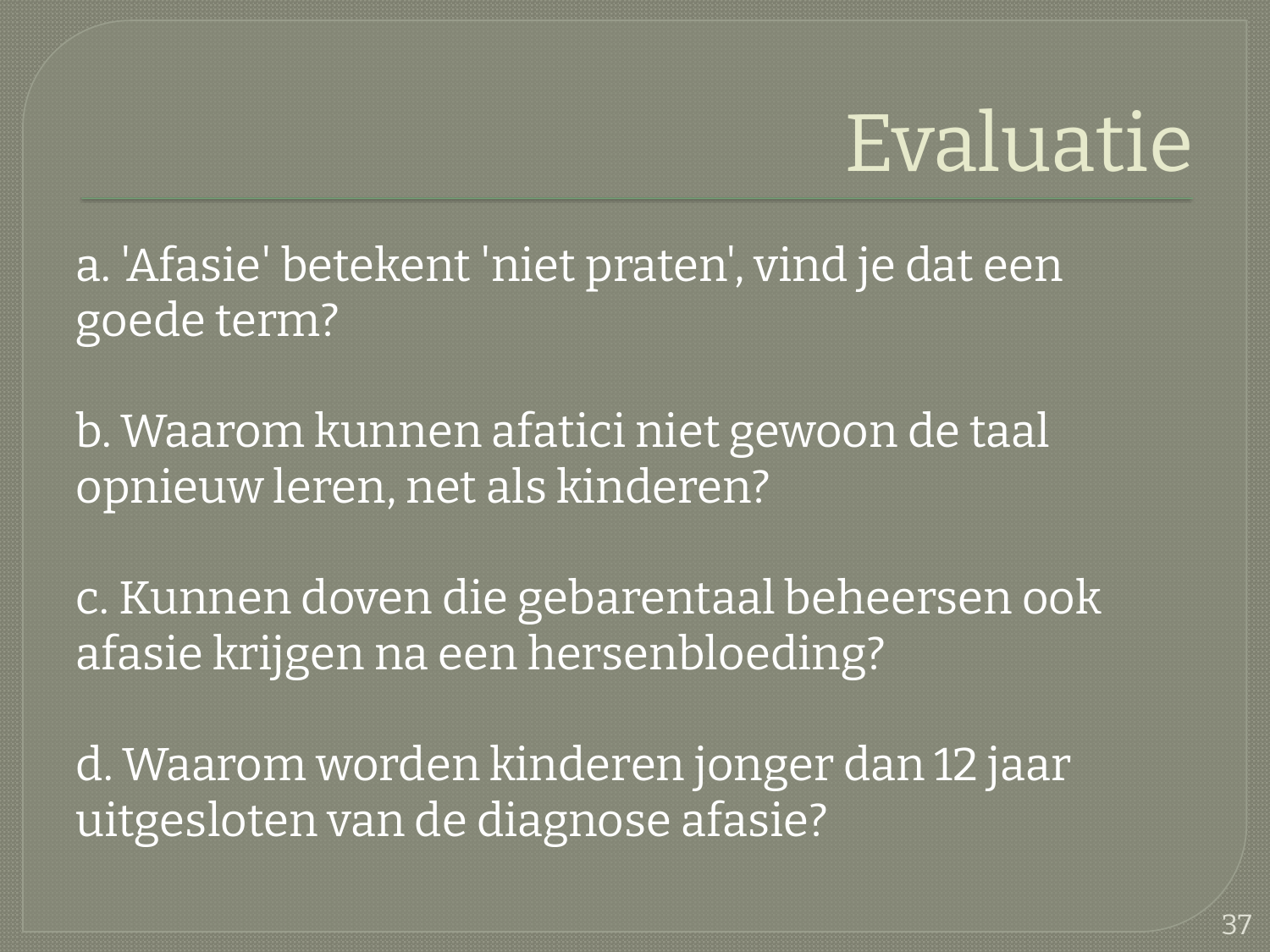

# Evaluatie
a. 'Afasie' betekent 'niet praten', vind je dat een goede term?

b. Waarom kunnen afatici niet gewoon de taal opnieuw leren, net als kinderen?

c. Kunnen doven die gebarentaal beheersen ook afasie krijgen na een hersenbloeding?

d. Waarom worden kinderen jonger dan 12 jaar uitgesloten van de diagnose afasie?

37